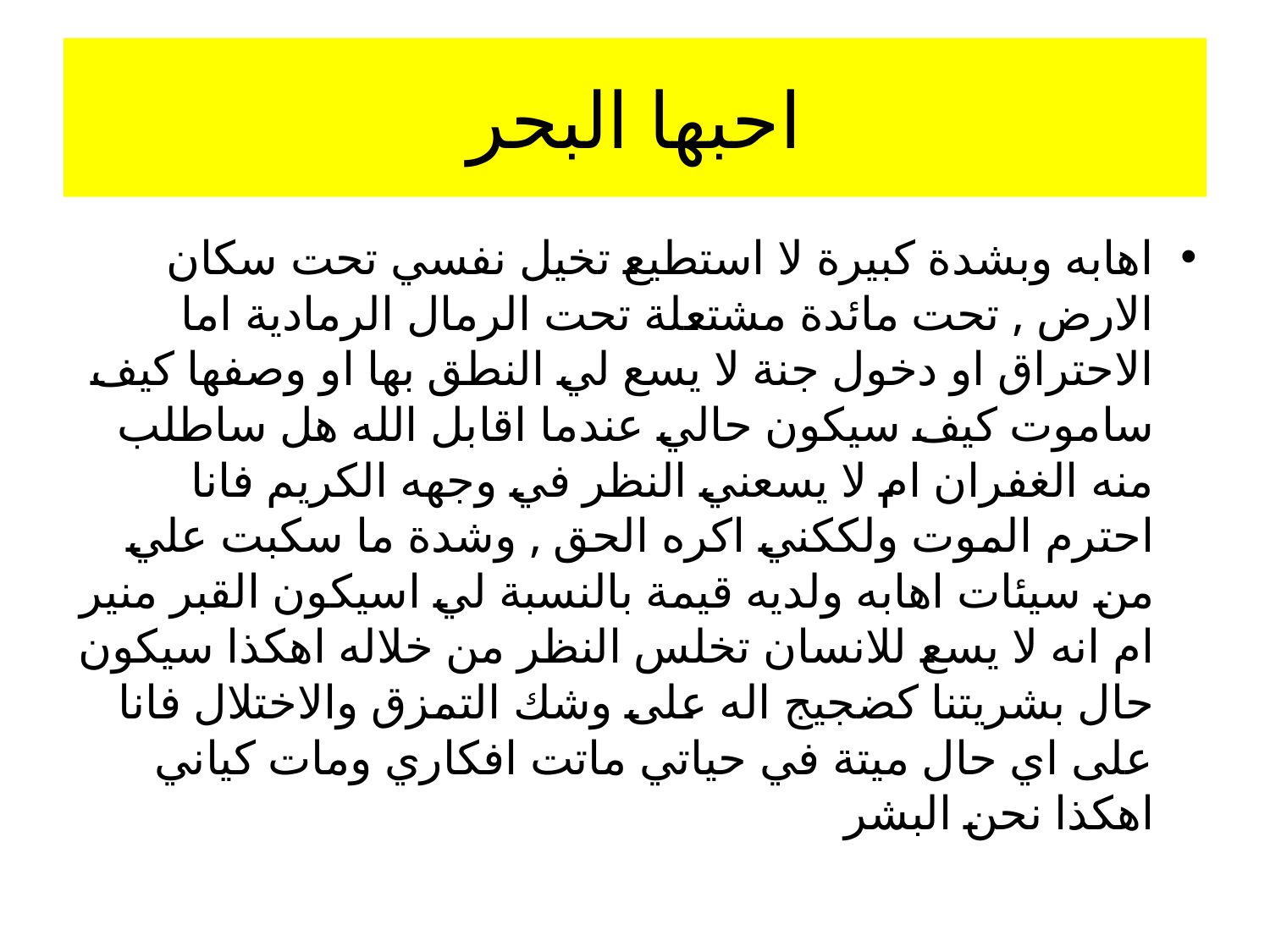

# احبها البحر
اهابه وبشدة كبيرة لا استطيع تخيل نفسي تحت سكان الارض , تحت مائدة مشتعلة تحت الرمال الرمادية اما الاحتراق او دخول جنة لا يسع لي النطق بها او وصفها كيف ساموت كيف سيكون حالي عندما اقابل الله هل ساطلب منه الغفران ام لا يسعني النظر في وجهه الكريم فانا احترم الموت ولككني اكره الحق , وشدة ما سكبت علي من سيئات اهابه ولديه قيمة بالنسبة لي اسيكون القبر منير ام انه لا يسع للانسان تخلس النظر من خلاله اهكذا سيكون حال بشريتنا كضجيج اله على وشك التمزق والاختلال فانا على اي حال ميتة في حياتي ماتت افكاري ومات كياني اهكذا نحن البشر